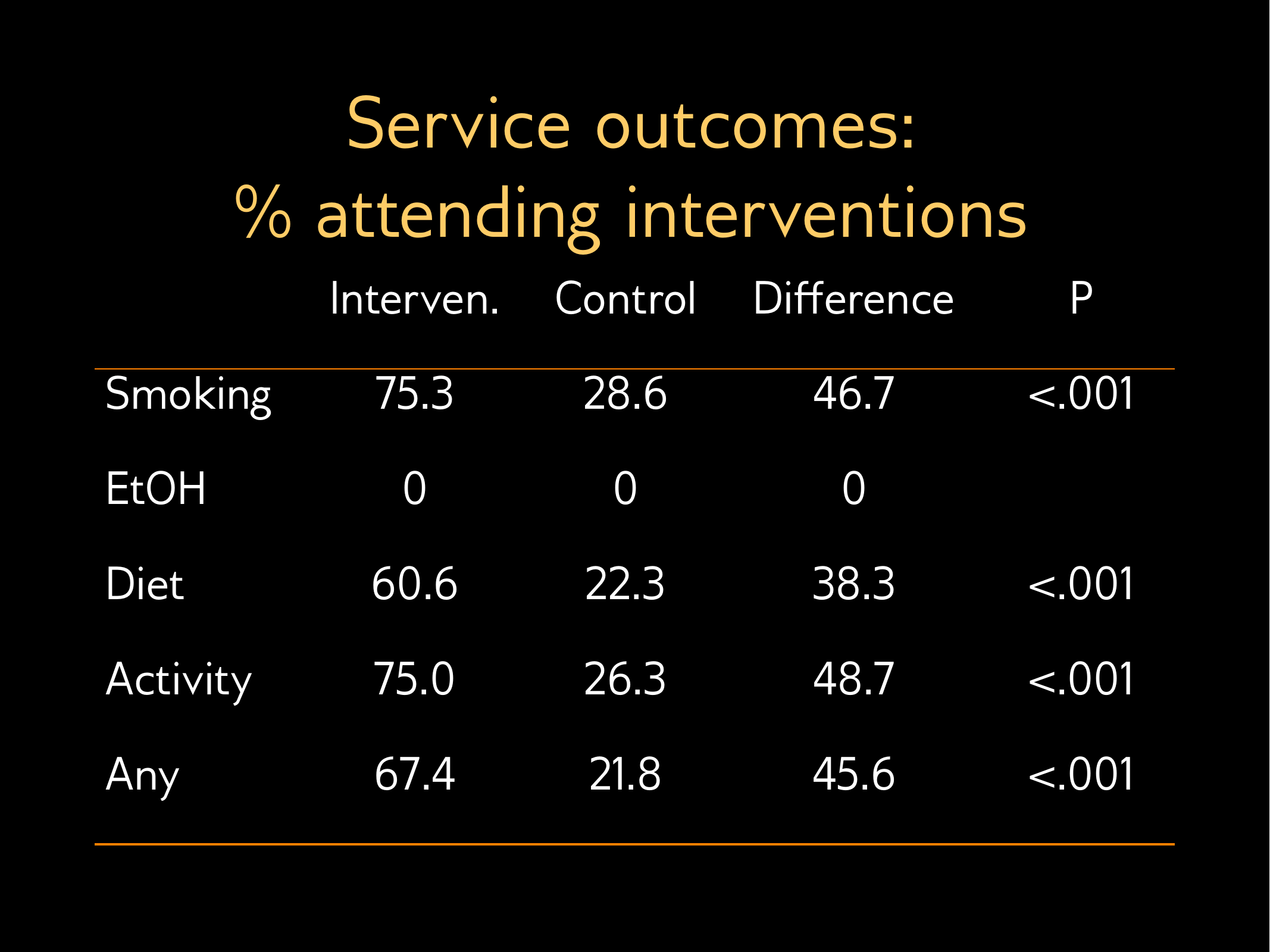

# Service outcomes: % attending interventions
|  | Interven. | Control | Difference | P |
| --- | --- | --- | --- | --- |
| Smoking | 75.3 | 28.6 | 46.7 | <.001 |
| EtOH | 0 | 0 | 0 |  |
| Diet | 60.6 | 22.3 | 38.3 | <.001 |
| Activity | 75.0 | 26.3 | 48.7 | <.001 |
| Any | 67.4 | 21.8 | 45.6 | <.001 |